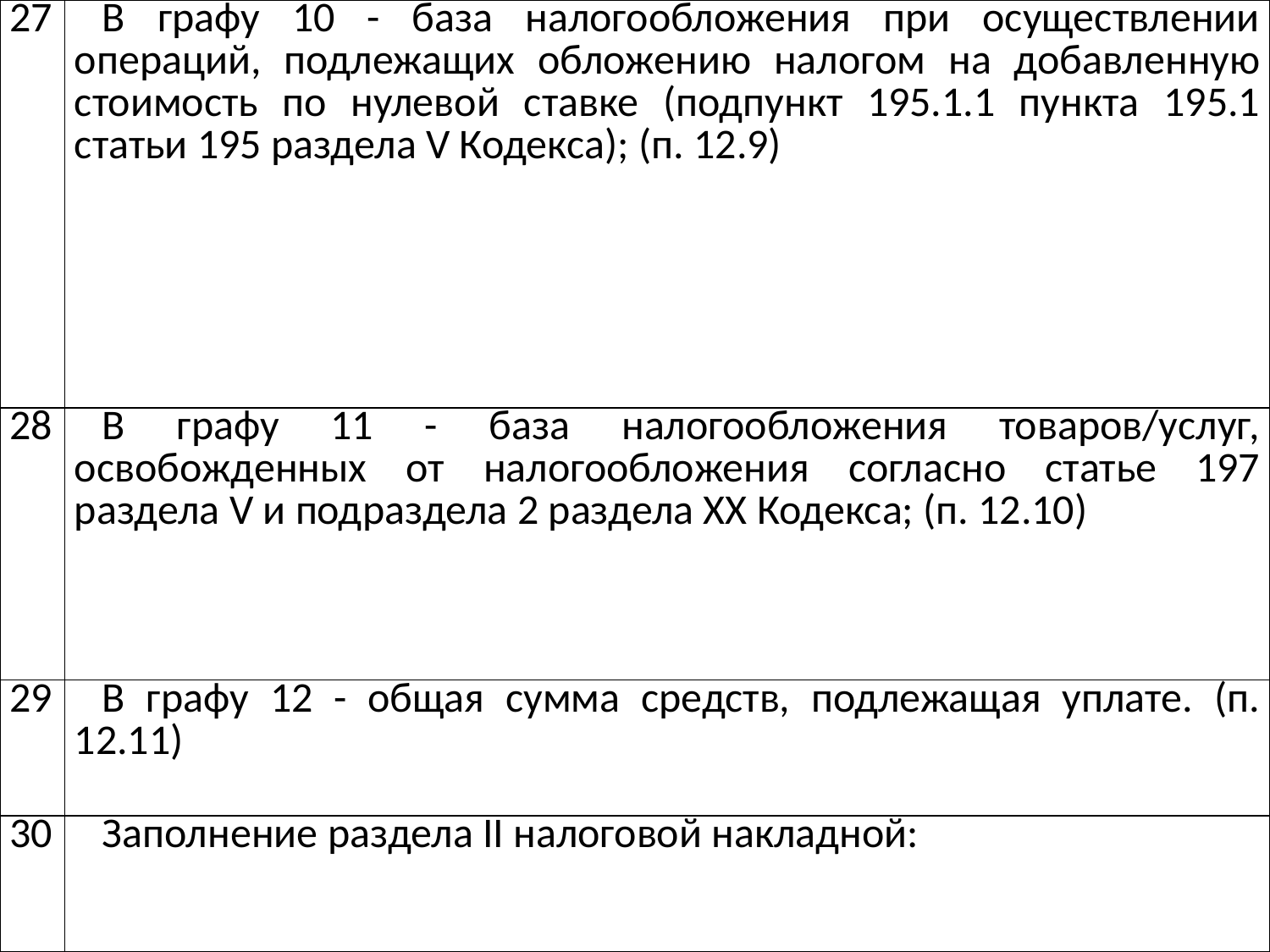

| 27 | В графу 10 - база налогообложения при осуществлении операций, подлежащих обложению налогом на добавленную стоимость по нулевой ставке (подпункт 195.1.1 пункта 195.1 статьи 195 раздела V Кодекса); (п. 12.9) |
| --- | --- |
| 28 | В графу 11 - база налогообложения товаров/услуг, освобожденных от налогообложения согласно статье 197 раздела V и подраздела 2 раздела XX Кодекса; (п. 12.10) |
| 29 | В графу 12 - общая сумма средств, подлежащая уплате. (п. 12.11) |
| 30 | Заполнение раздела II налоговой накладной: |